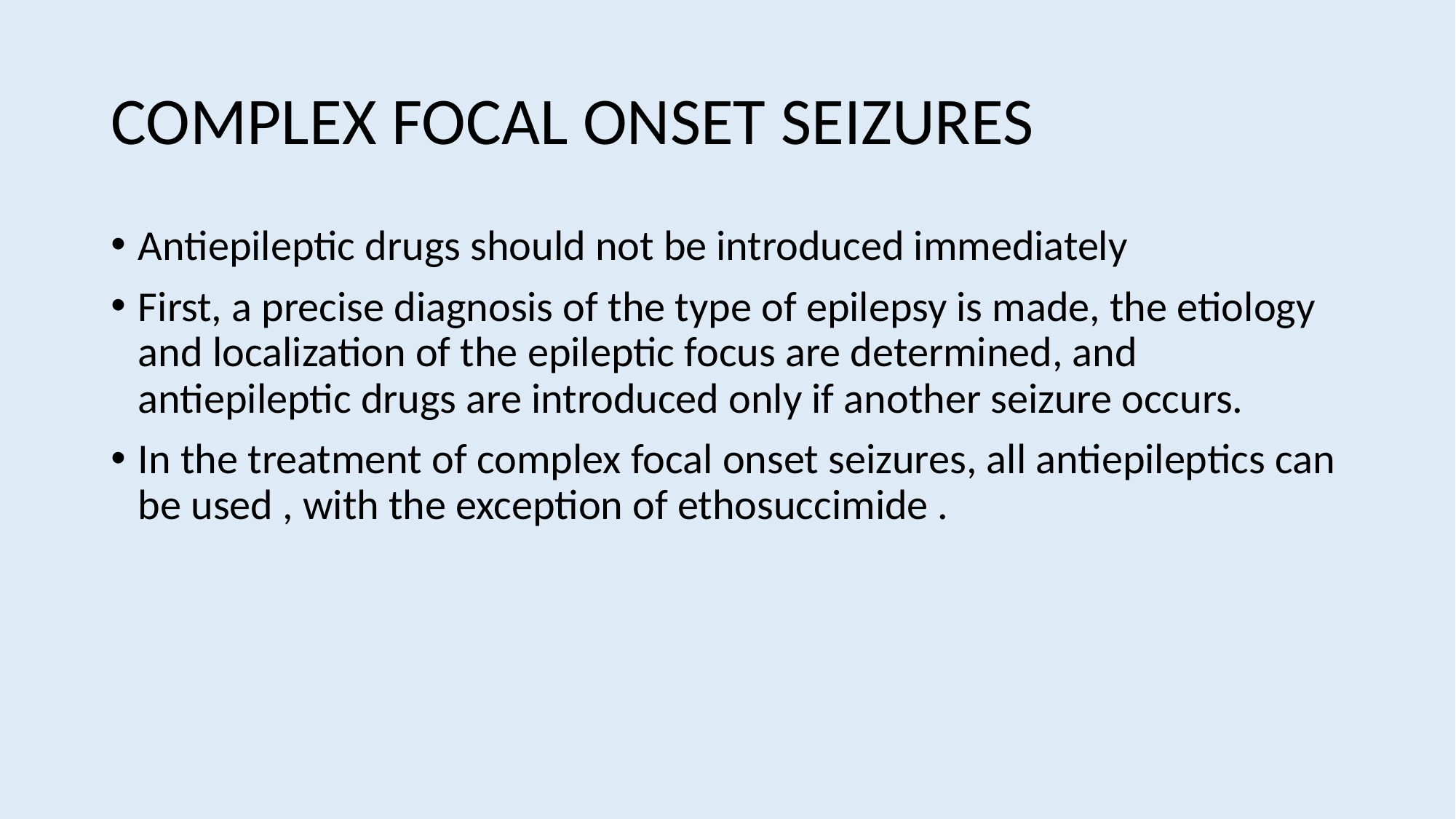

# COMPLEX FOCAL ONSET SEIZURES
Antiepileptic drugs should not be introduced immediately
First, a precise diagnosis of the type of epilepsy is made, the etiology and localization of the epileptic focus are determined, and antiepileptic drugs are introduced only if another seizure occurs.
In the treatment of complex focal onset seizures, all antiepileptics can be used , with the exception of ethosuccimide .